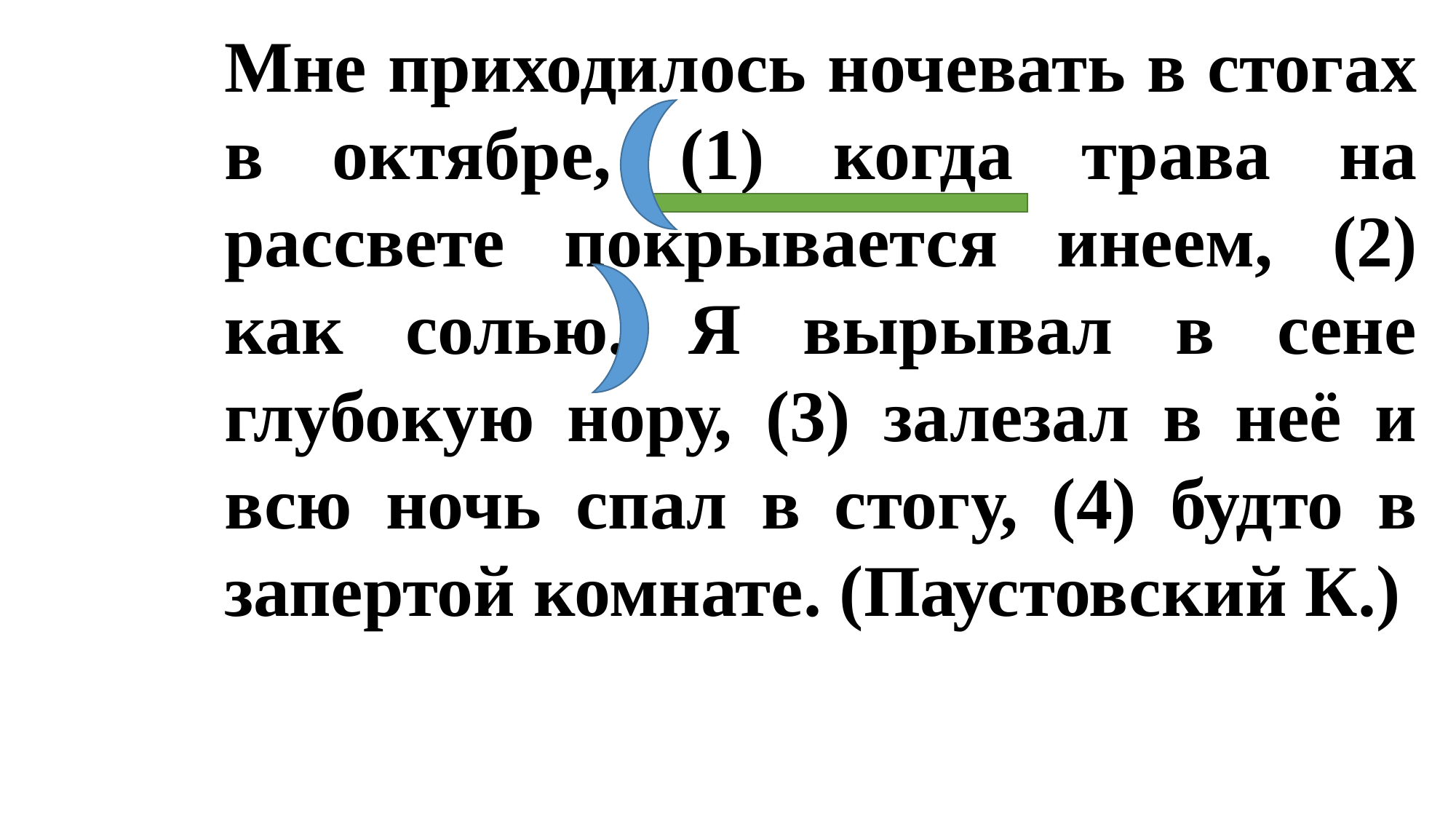

Мне приходилось ночевать в стогах в октябре, (1) когда трава на рассвете покрывается инеем, (2) как солью. Я вырывал в сене глубокую нору, (3) залезал в неё и всю ночь спал в стогу, (4) будто в запертой комнате. (Паустовский К.)